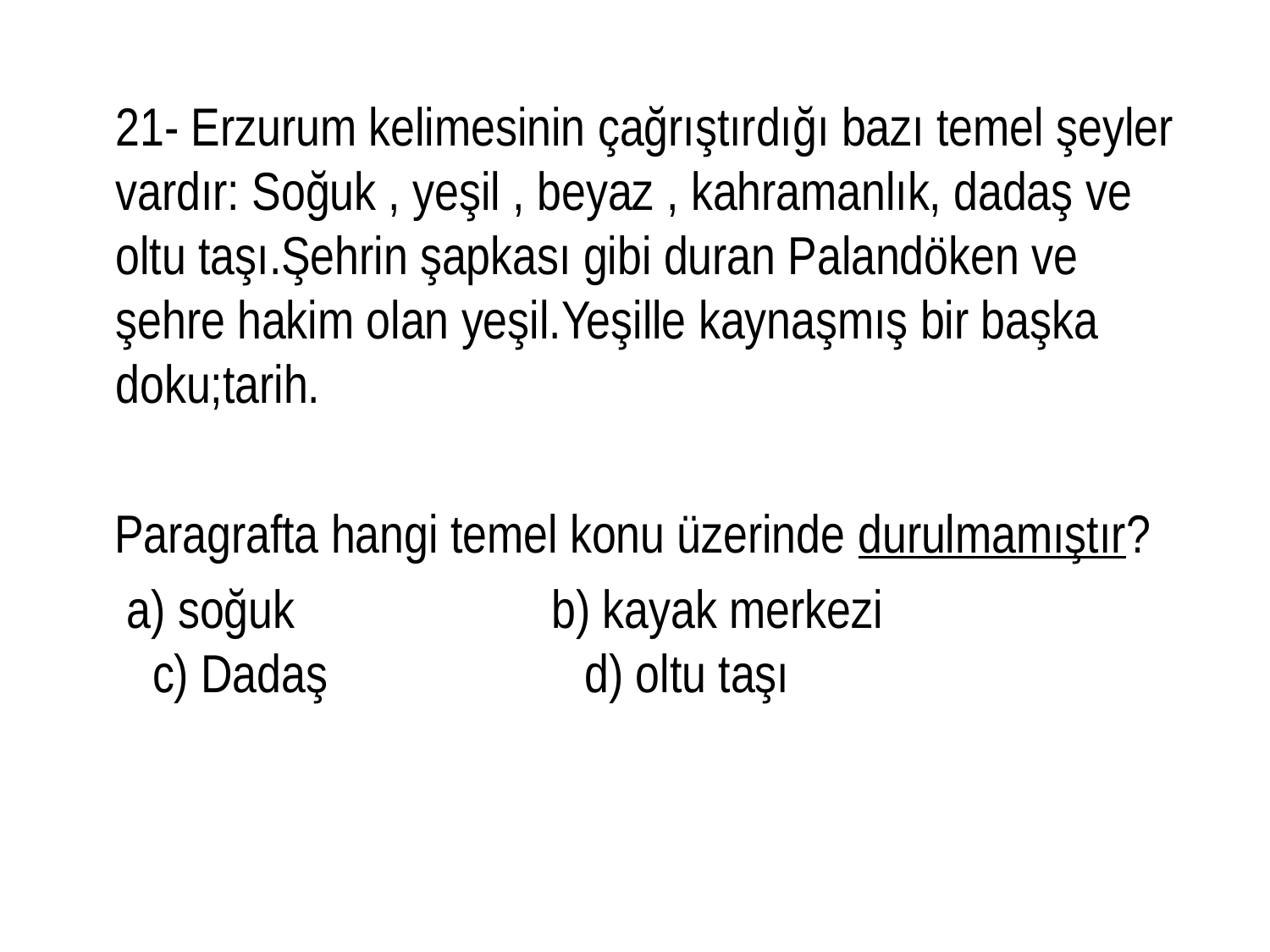

21- Erzurum kelimesinin çağrıştırdığı bazı temel şeyler vardır: Soğuk , yeşil , beyaz , kahramanlık, dadaş ve oltu taşı.Şehrin şapkası gibi duran Palandöken ve şehre hakim olan yeşil.Yeşille kaynaşmış bir başka doku;tarih.

   Paragrafta hangi temel konu üzerinde durulmamıştır?
    a) soğuk                     b) kayak merkezi                             c) Dadaş                     d) oltu taşı